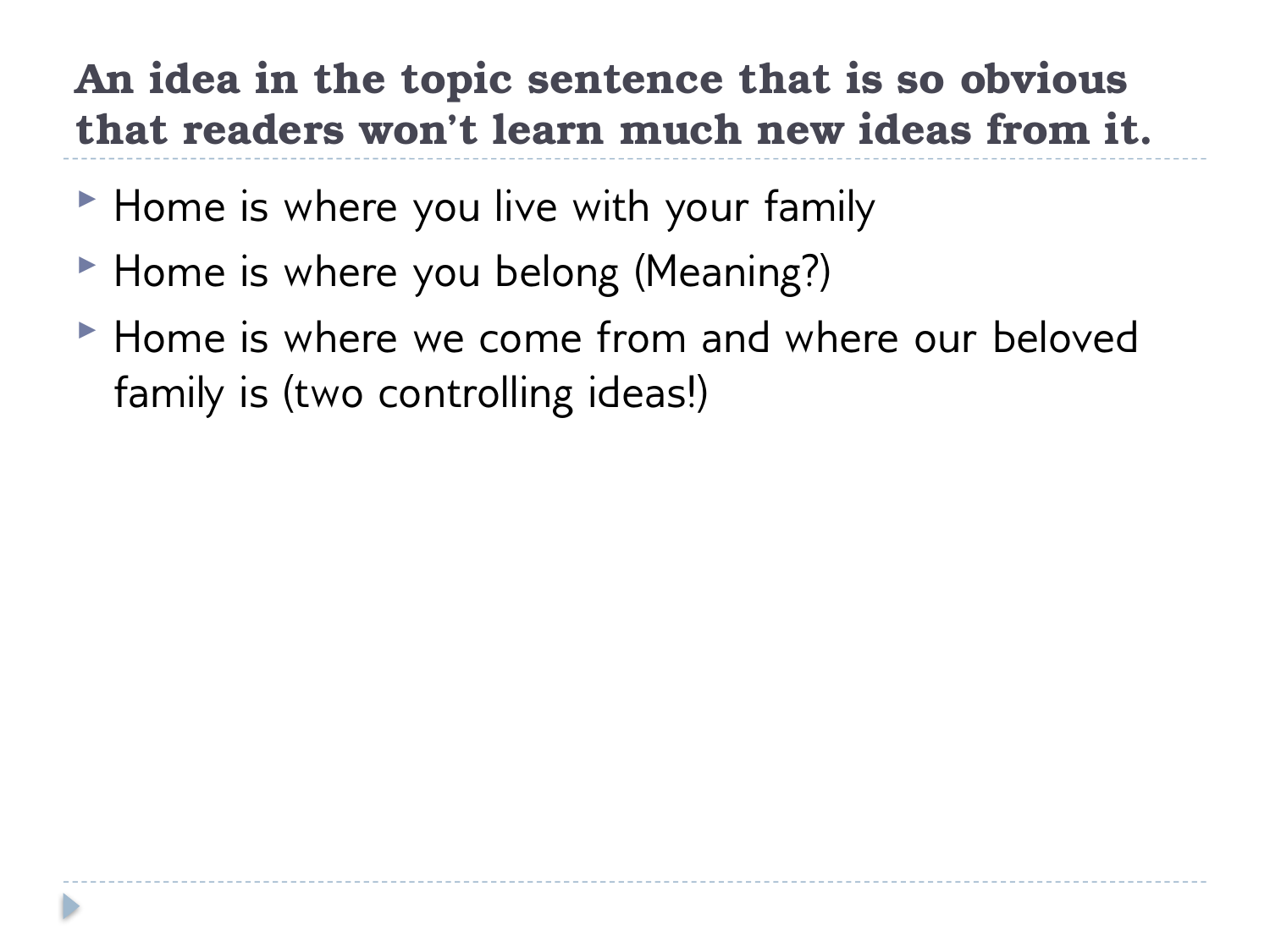

# An idea in the topic sentence that is so obvious that readers won’t learn much new ideas from it.
Home is where you live with your family
Home is where you belong (Meaning?)
Home is where we come from and where our beloved family is (two controlling ideas!)